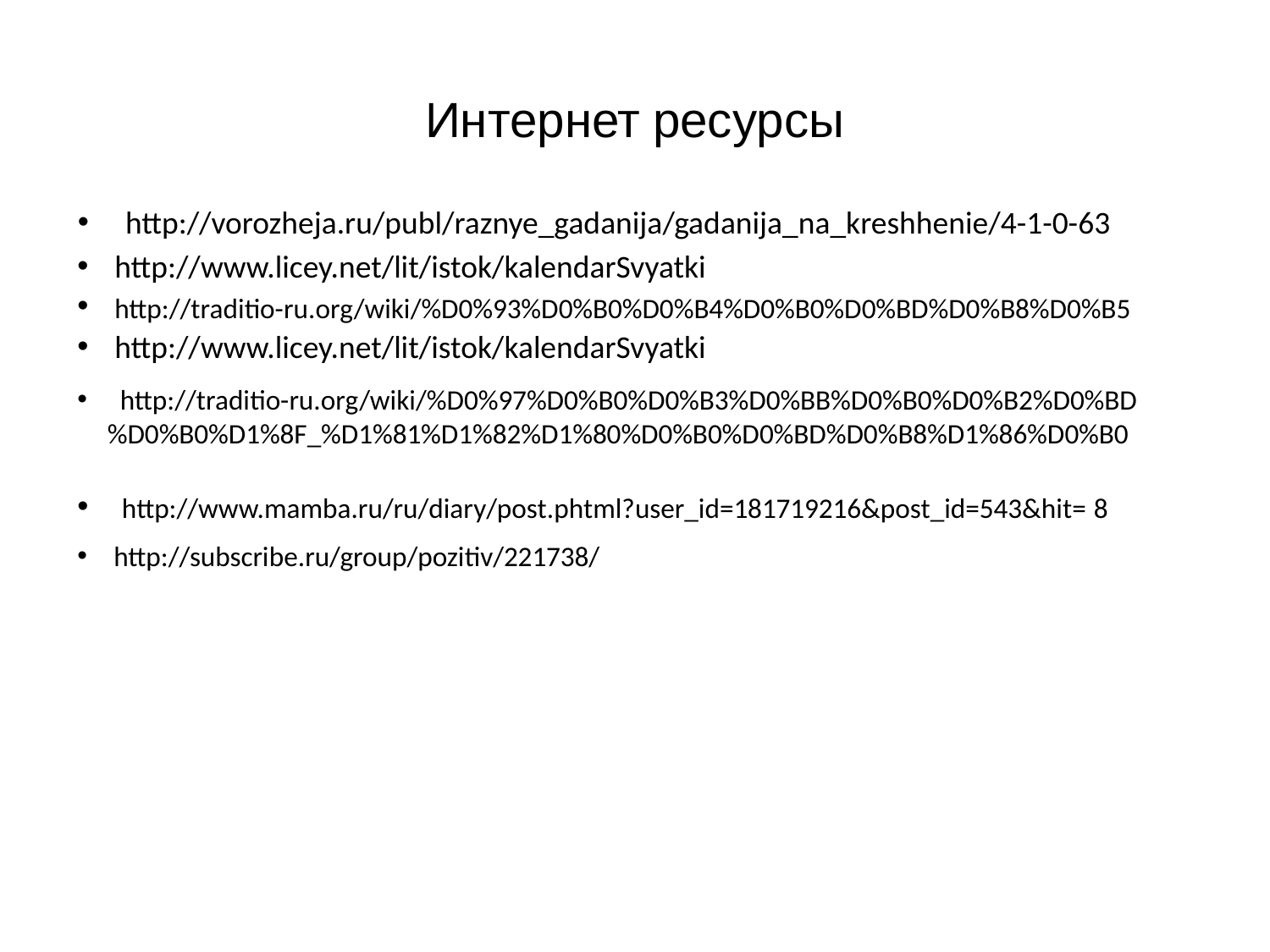

# Интернет ресурсы
 http://www.licey.net/lit/istok/kalendarSvyatki
http://vorozheja.ru/publ/raznye_gadanija/gadanija_na_kreshhenie/4-1-0-63

 http://traditio-ru.org/wiki/%D0%93%D0%B0%D0%B4%D0%B0%D0%BD%D0%B8%D0%B5
 http://www.licey.net/lit/istok/kalendarSvyatki
  http://traditio-ru.org/wiki/%D0%97%D0%B0%D0%B3%D0%BB%D0%B0%D0%B2%D0%BD%D0%B0%D1%8F_%D1%81%D1%82%D1%80%D0%B0%D0%BD%D0%B8%D1%86%D0%B0
  http://www.mamba.ru/ru/diary/post.phtml?user_id=181719216&post_id=543&hit= 8
 http://subscribe.ru/group/pozitiv/221738/